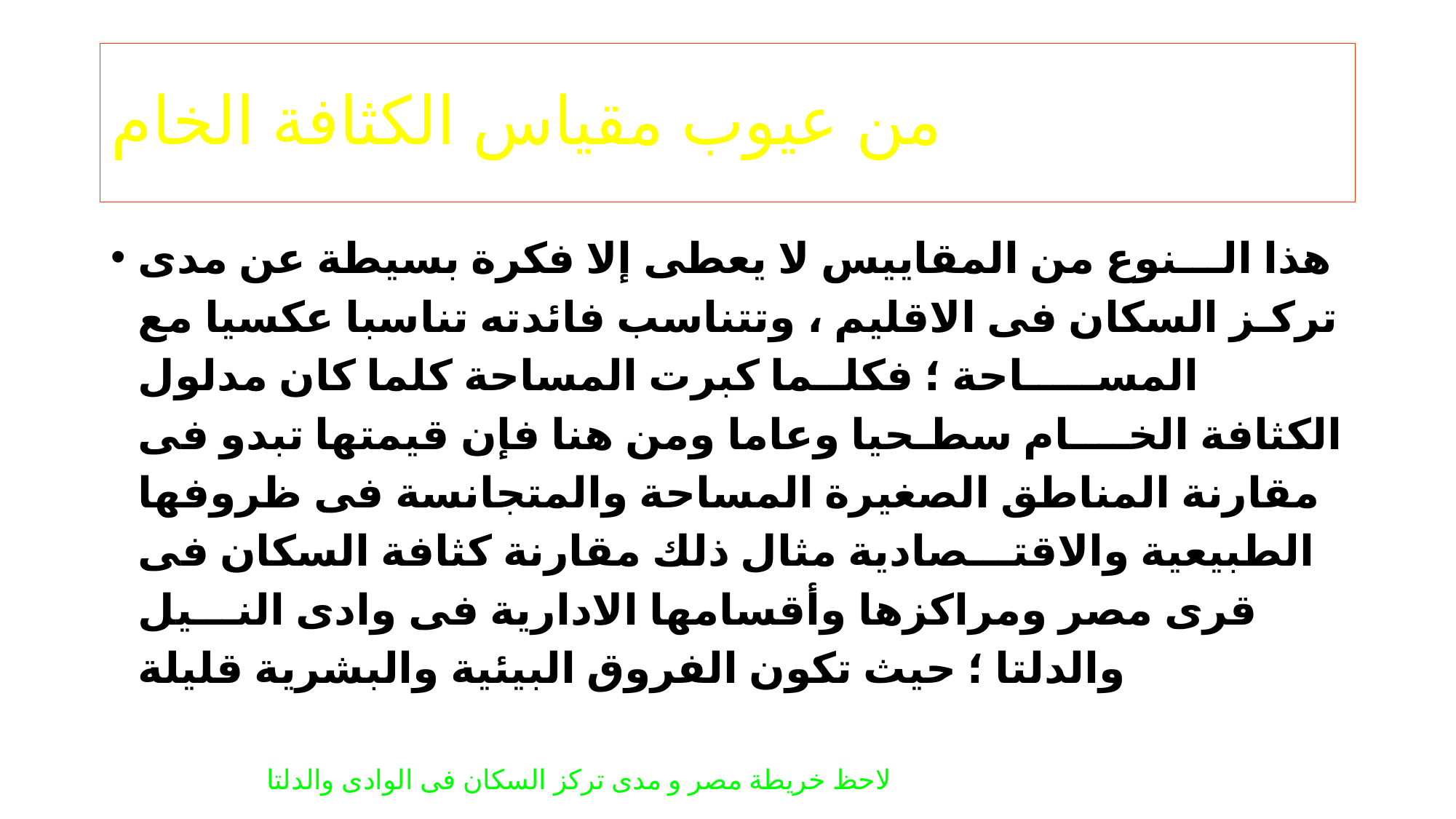

# من عيوب مقياس الكثافة الخام
هذا الـــنوع من المقاييس لا يعطى إلا فكرة بسيطة عن مدى تركـز السكان فى الاقليم ، وتتناسب فائدته تناسبا عكسيا مع المســـــاحة ؛ فكلــما كبرت المساحة كلما كان مدلول الكثافة الخــــام سطـحيا وعاما ومن هنا فإن قيمتها تبدو فى مقارنة المناطق الصغيرة المساحة والمتجانسة فى ظروفها الطبيعية والاقتـــصادية مثال ذلك مقارنة كثافة السكان فى قرى مصر ومراكزها وأقسامها الادارية فى وادى النـــيل والدلتا ؛ حيث تكون الفروق البيئية والبشرية قليلة
لاحظ خريطة مصر و مدى تركز السكان فى الوادى والدلتا